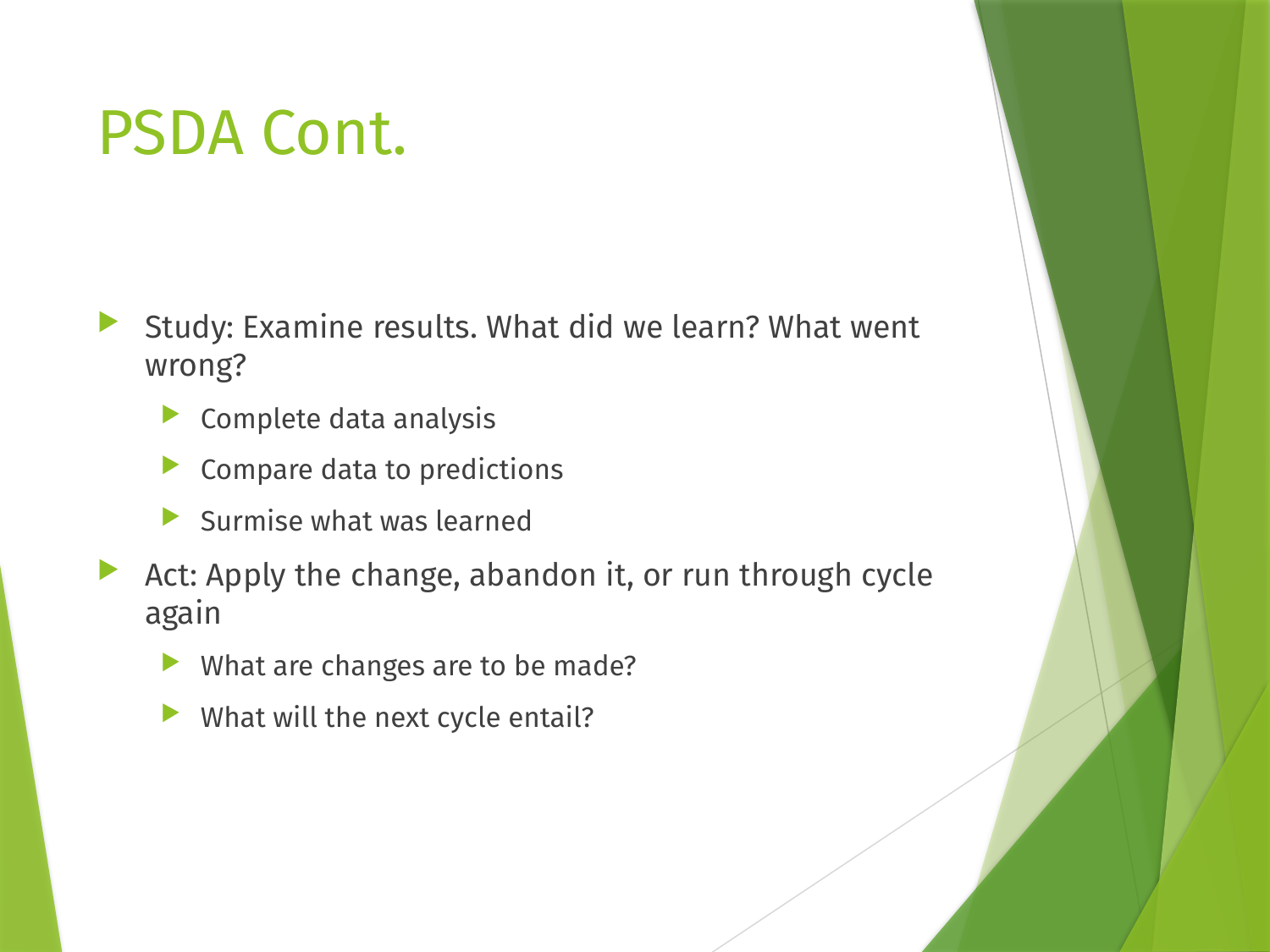

# PSDA Cont.
Study: Examine results. What did we learn? What went wrong?
Complete data analysis
Compare data to predictions
Surmise what was learned
Act: Apply the change, abandon it, or run through cycle again
What are changes are to be made?
What will the next cycle entail?